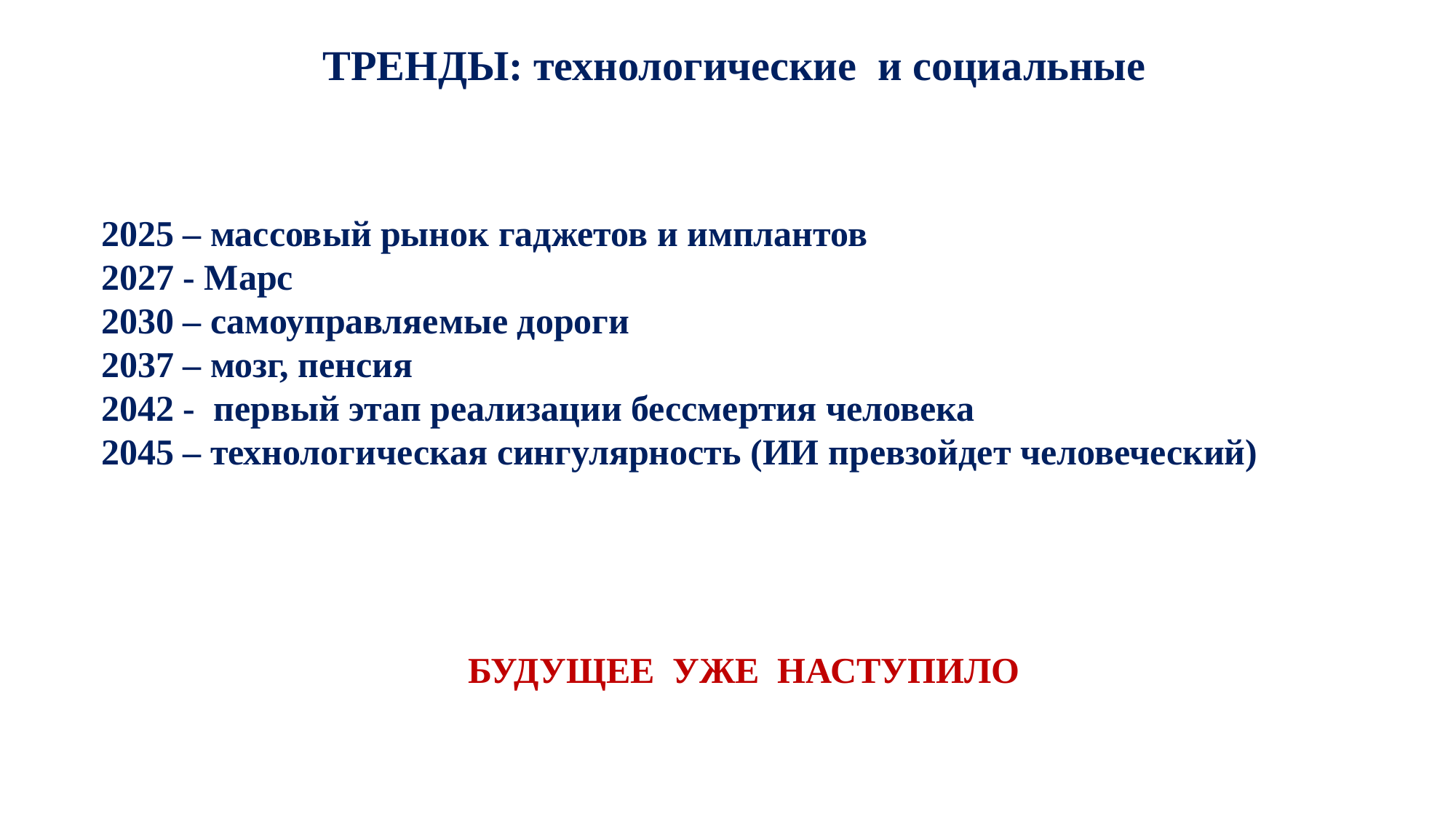

# ТРЕНДЫ: технологические  и социальные

2025 – массовый рынок гаджетов и имплантов
2027 - Марс
2030 – самоуправляемые дороги
2037 – мозг, пенсия
2042 -  первый этап реализации бессмертия человека
2045 – технологическая сингулярность (ИИ превзойдет человеческий)

БУДУЩЕЕ  УЖЕ  НАСТУПИЛО